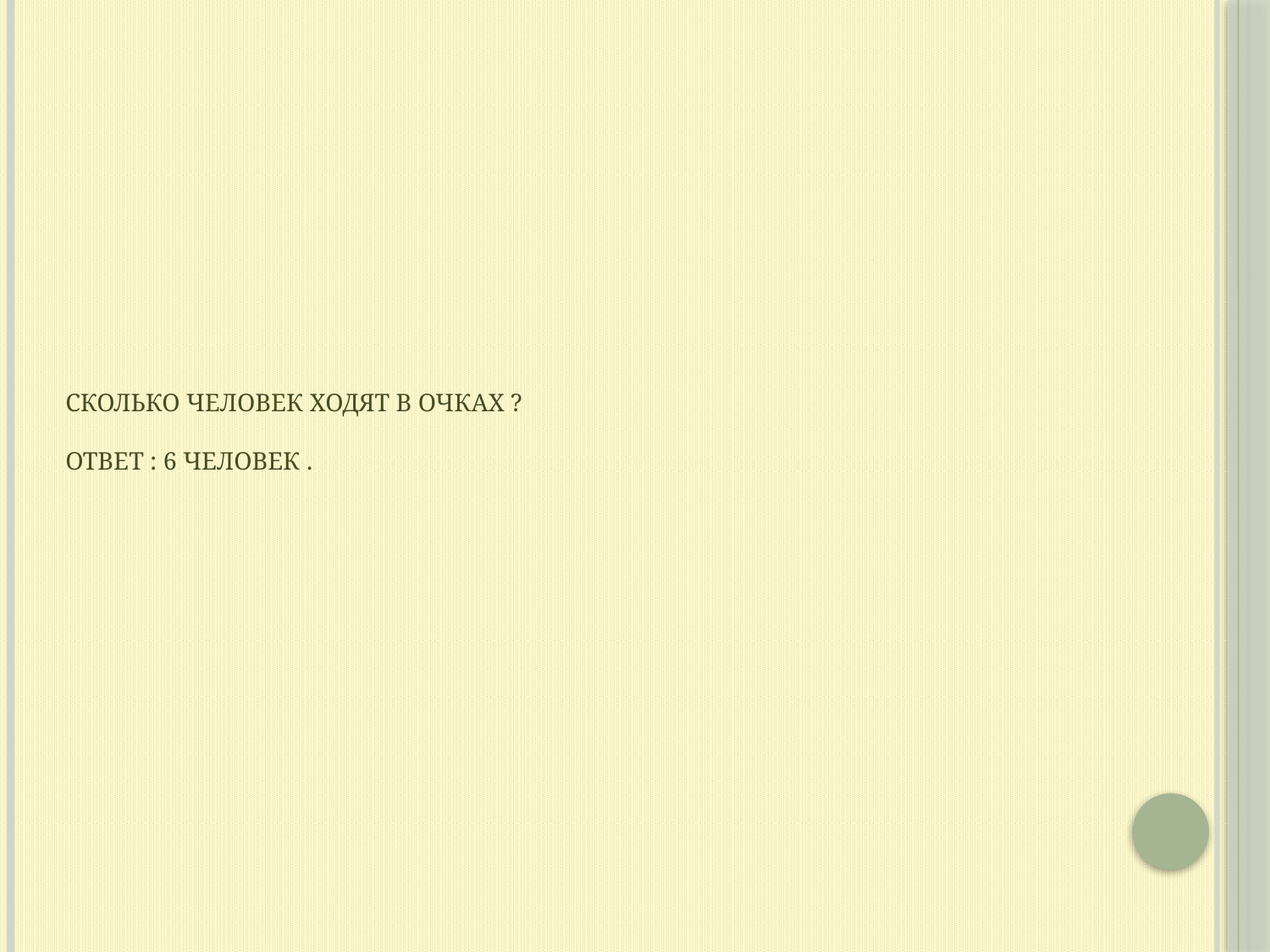

# Сколько человек ходят в очках ? Ответ : 6 человек .